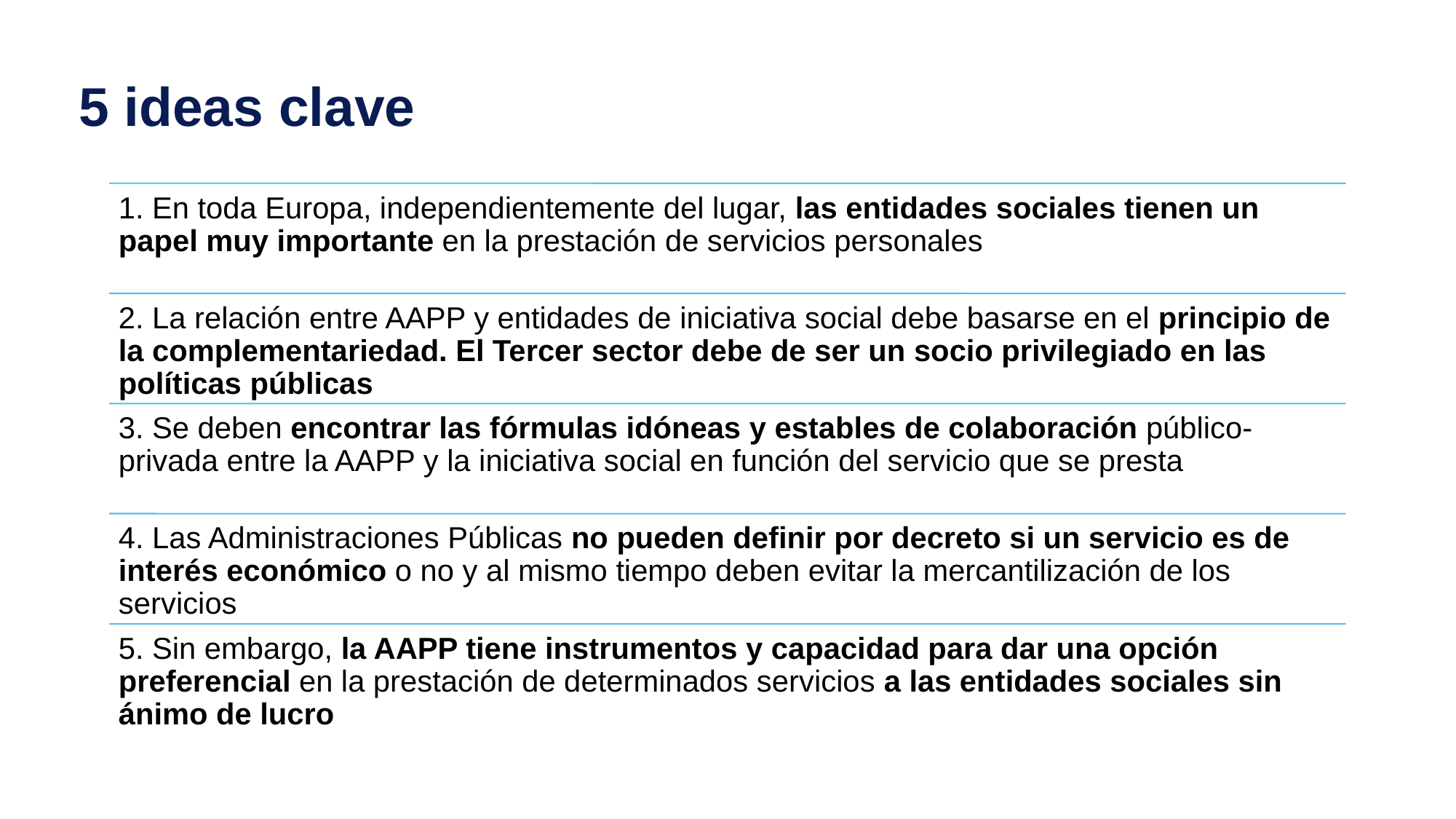

5 ideas clave
1. En toda Europa, independientemente del lugar, las entidades sociales tienen un papel muy importante en la prestación de servicios personales
2. La relación entre AAPP y entidades de iniciativa social debe basarse en el principio de la complementariedad. El Tercer sector debe de ser un socio privilegiado en las políticas públicas
3. Se deben encontrar las fórmulas idóneas y estables de colaboración público-privada entre la AAPP y la iniciativa social en función del servicio que se presta
4. Las Administraciones Públicas no pueden definir por decreto si un servicio es de interés económico o no y al mismo tiempo deben evitar la mercantilización de los servicios
5. Sin embargo, la AAPP tiene instrumentos y capacidad para dar una opción preferencial en la prestación de determinados servicios a las entidades sociales sin ánimo de lucro